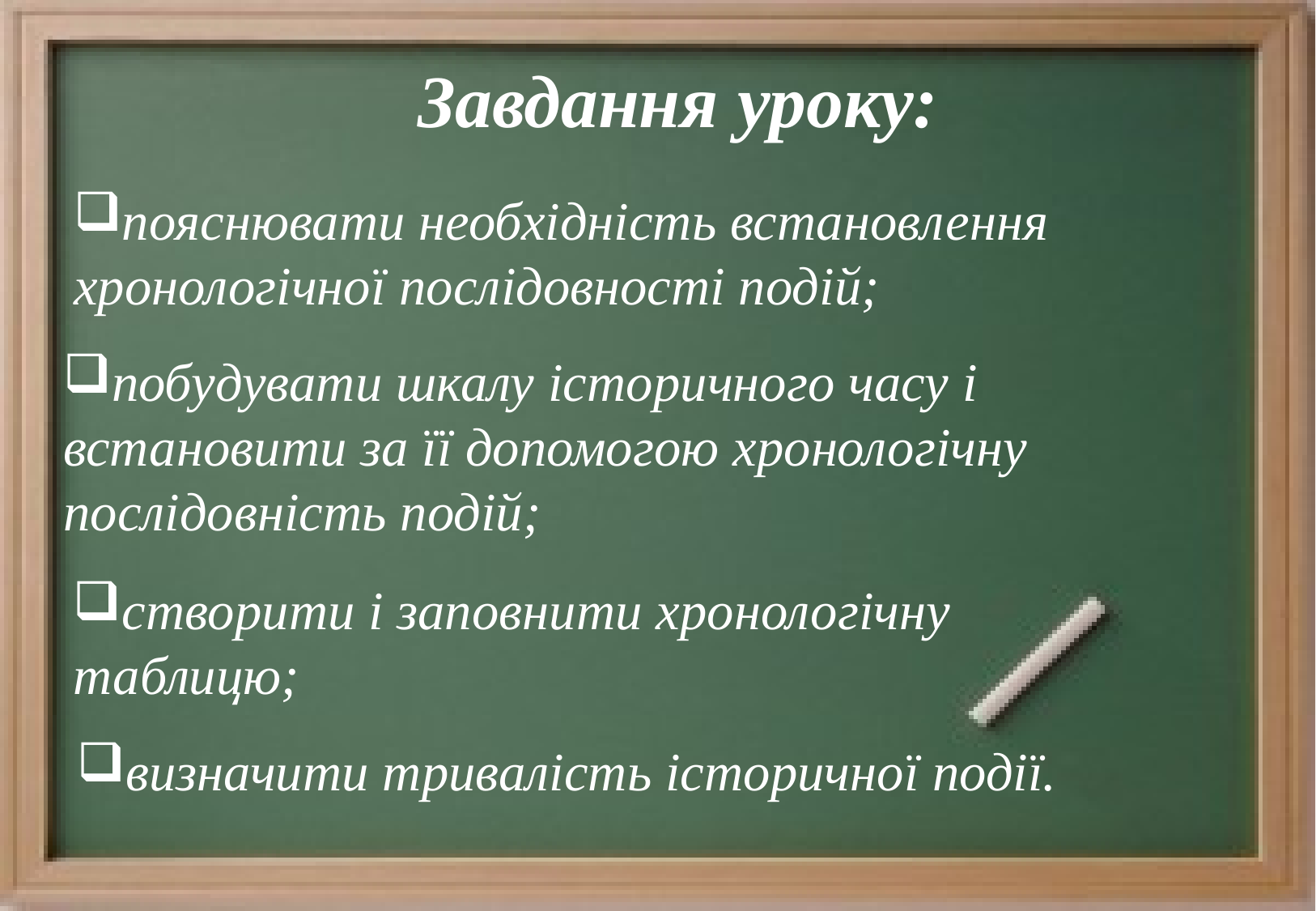

Завдання уроку:
пояснювати необхідність встановлення хронологічної послідовності подій;
побудувати шкалу історичного часу і встановити за її допомогою хронологічну послідовність подій;
створити і заповнити хронологічну таблицю;
визначити тривалість історичної події.